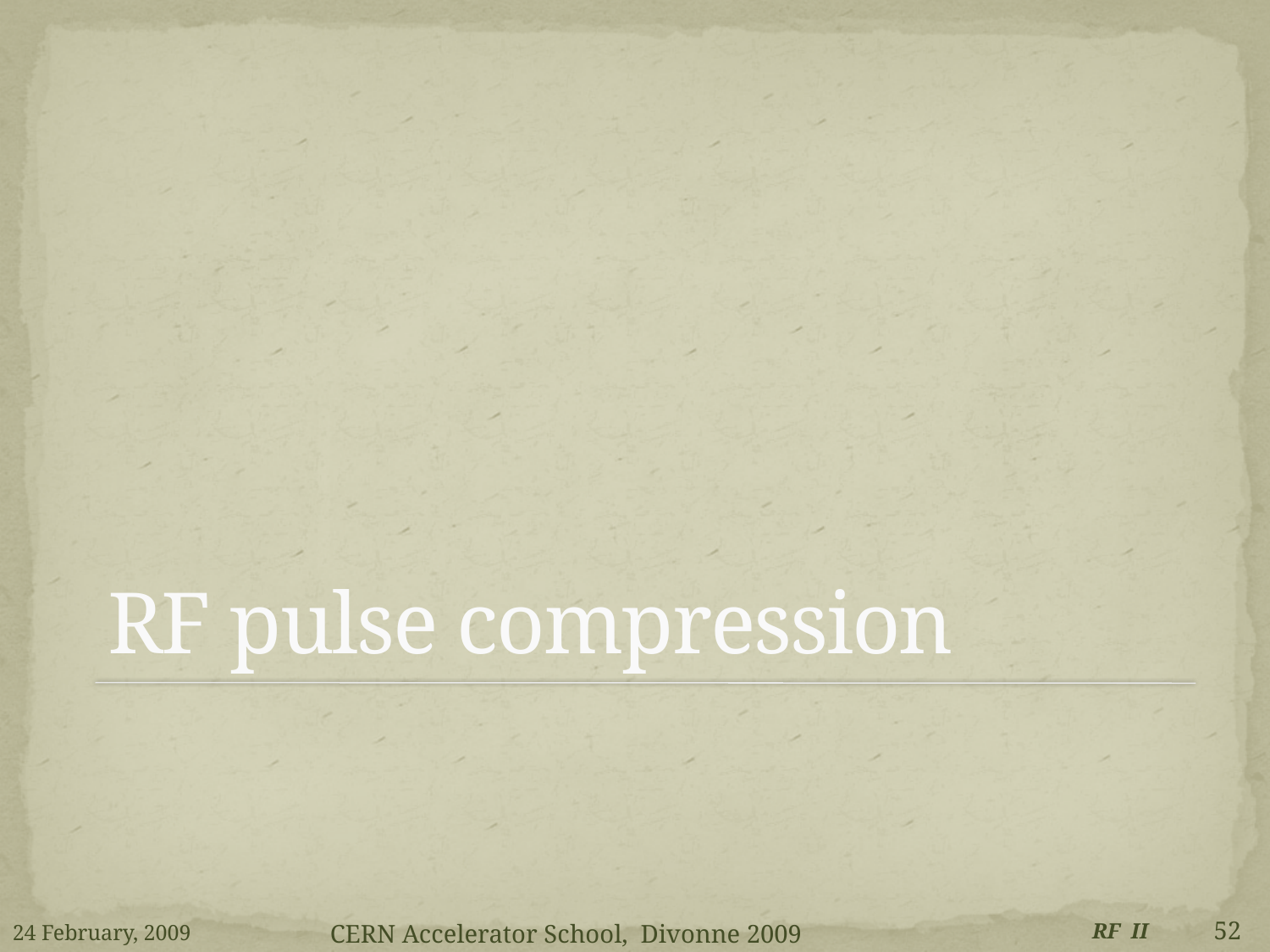

# RF pulse compression

24 February, 2009
RF  II
52